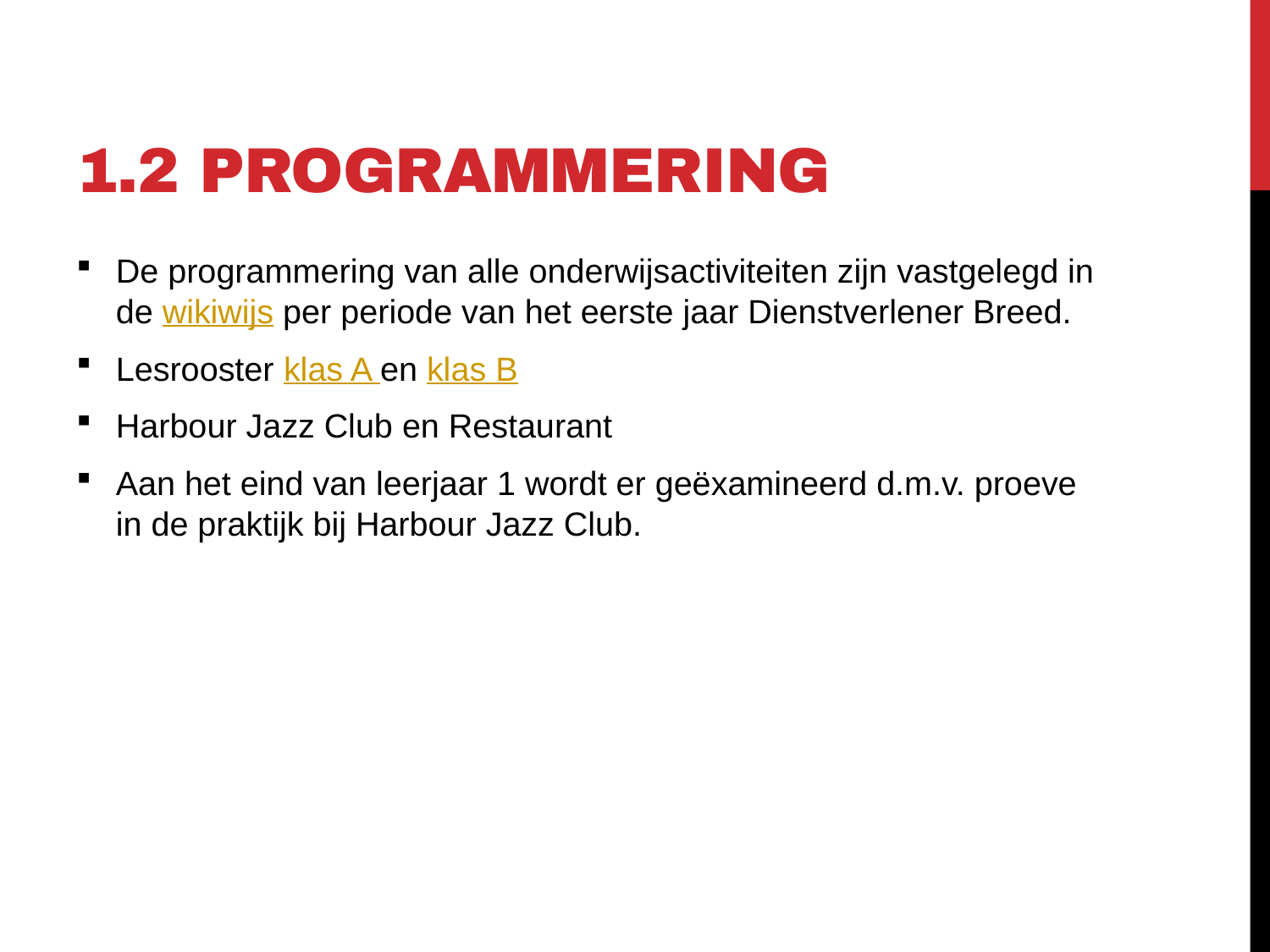

# 1.2 Programmering
De programmering van alle onderwijsactiviteiten zijn vastgelegd in de wikiwijs per periode van het eerste jaar Dienstverlener Breed.
Lesrooster klas A en klas B
Harbour Jazz Club en Restaurant
Aan het eind van leerjaar 1 wordt er geëxamineerd d.m.v. proeve in de praktijk bij Harbour Jazz Club.